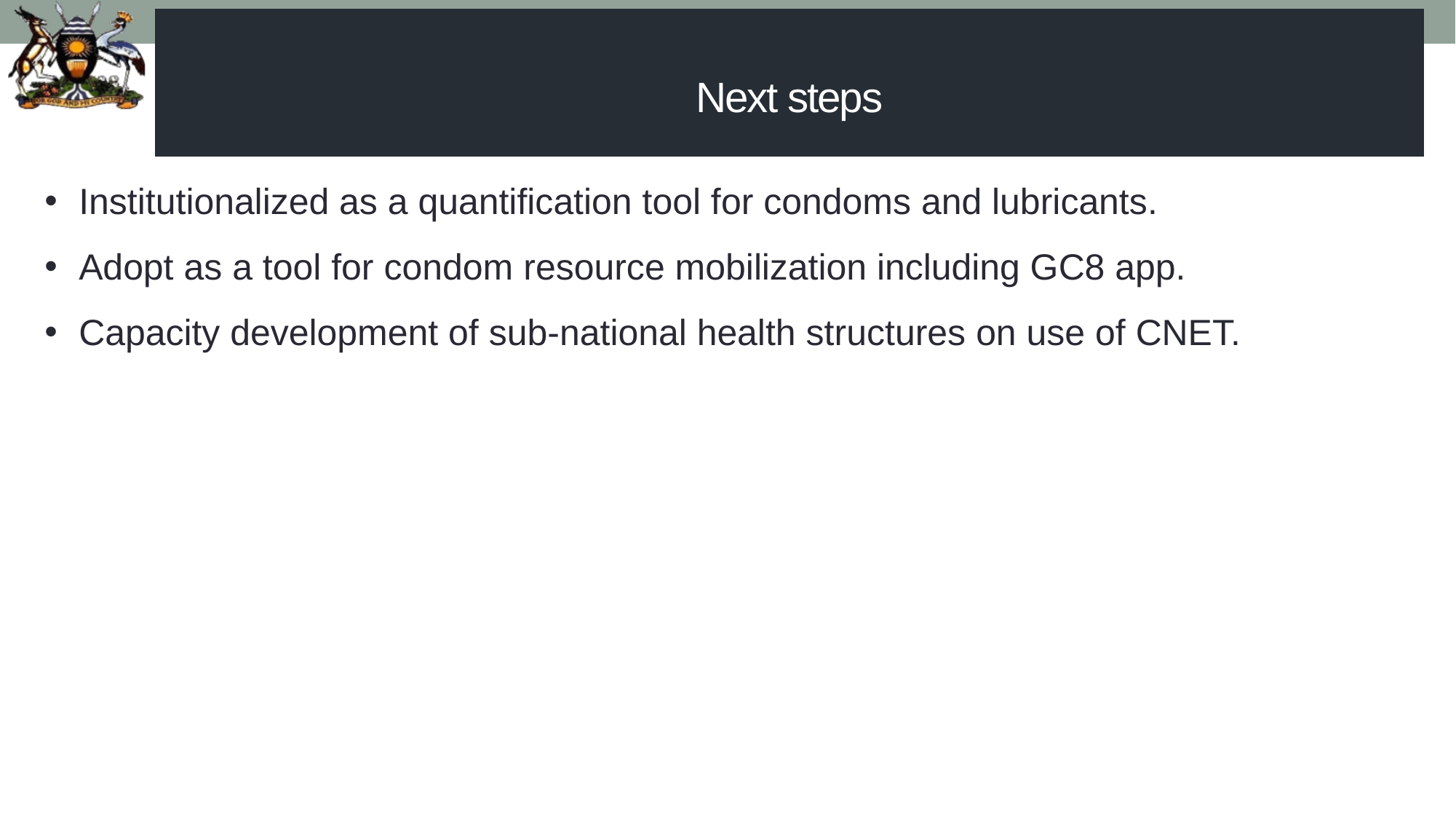

# Next steps

Institutionalized as a quantification tool for condoms and lubricants.
Adopt as a tool for condom resource mobilization including GC8 app.
Capacity development of sub-national health structures on use of CNET.